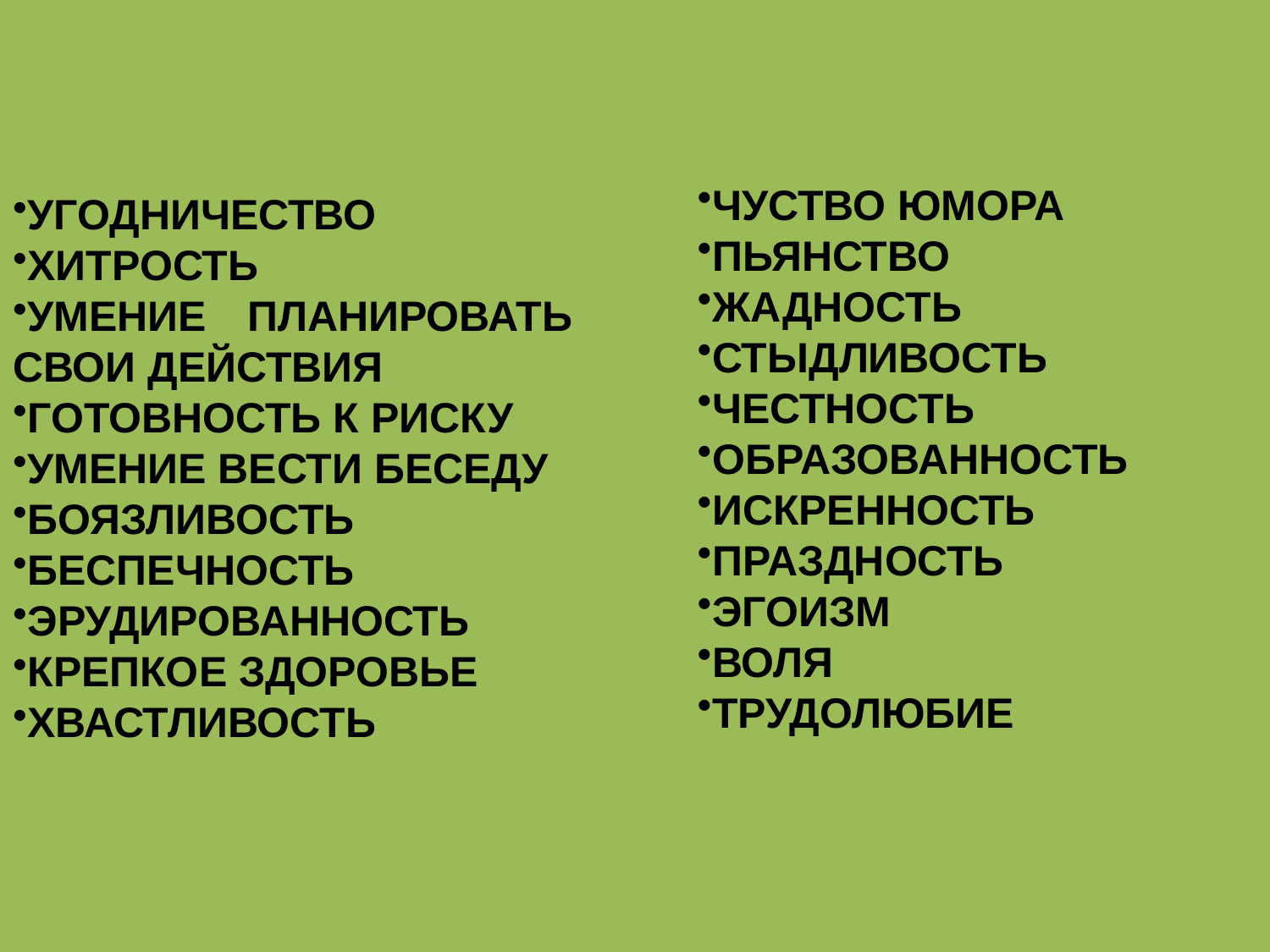

ЧУСТВО ЮМОРА
ПЬЯНСТВО
ЖАДНОСТЬ
СТЫДЛИВОСТЬ
ЧЕСТНОСТЬ
ОБРАЗОВАННОСТЬ
ИСКРЕННОСТЬ
ПРАЗДНОСТЬ
ЭГОИЗМ
ВОЛЯ
ТРУДОЛЮБИЕ
УГОДНИЧЕСТВО
ХИТРОСТЬ
УМЕНИЕ ПЛАНИРОВАТЬ СВОИ ДЕЙСТВИЯ
ГОТОВНОСТЬ К РИСКУ
УМЕНИЕ ВЕСТИ БЕСЕДУ
БОЯЗЛИВОСТЬ
БЕСПЕЧНОСТЬ
ЭРУДИРОВАННОСТЬ
КРЕПКОЕ ЗДОРОВЬЕ
ХВАСТЛИВОСТЬ